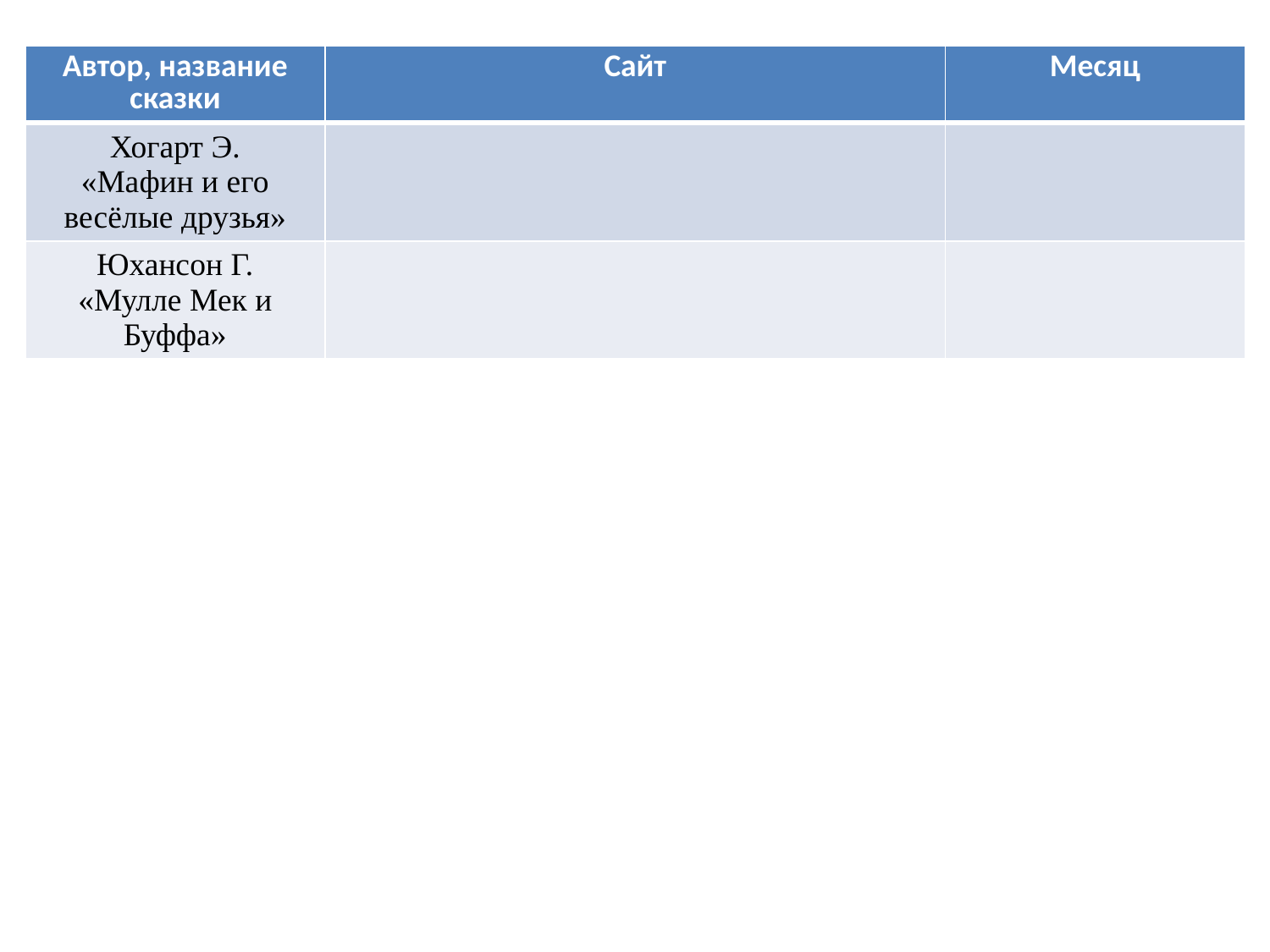

| Автор, название сказки | Сайт | Месяц |
| --- | --- | --- |
| Хогарт Э. «Мафин и его весёлые друзья» |  |  |
| Юхансон Г. «Мулле Мек и Буффа» |  |  |